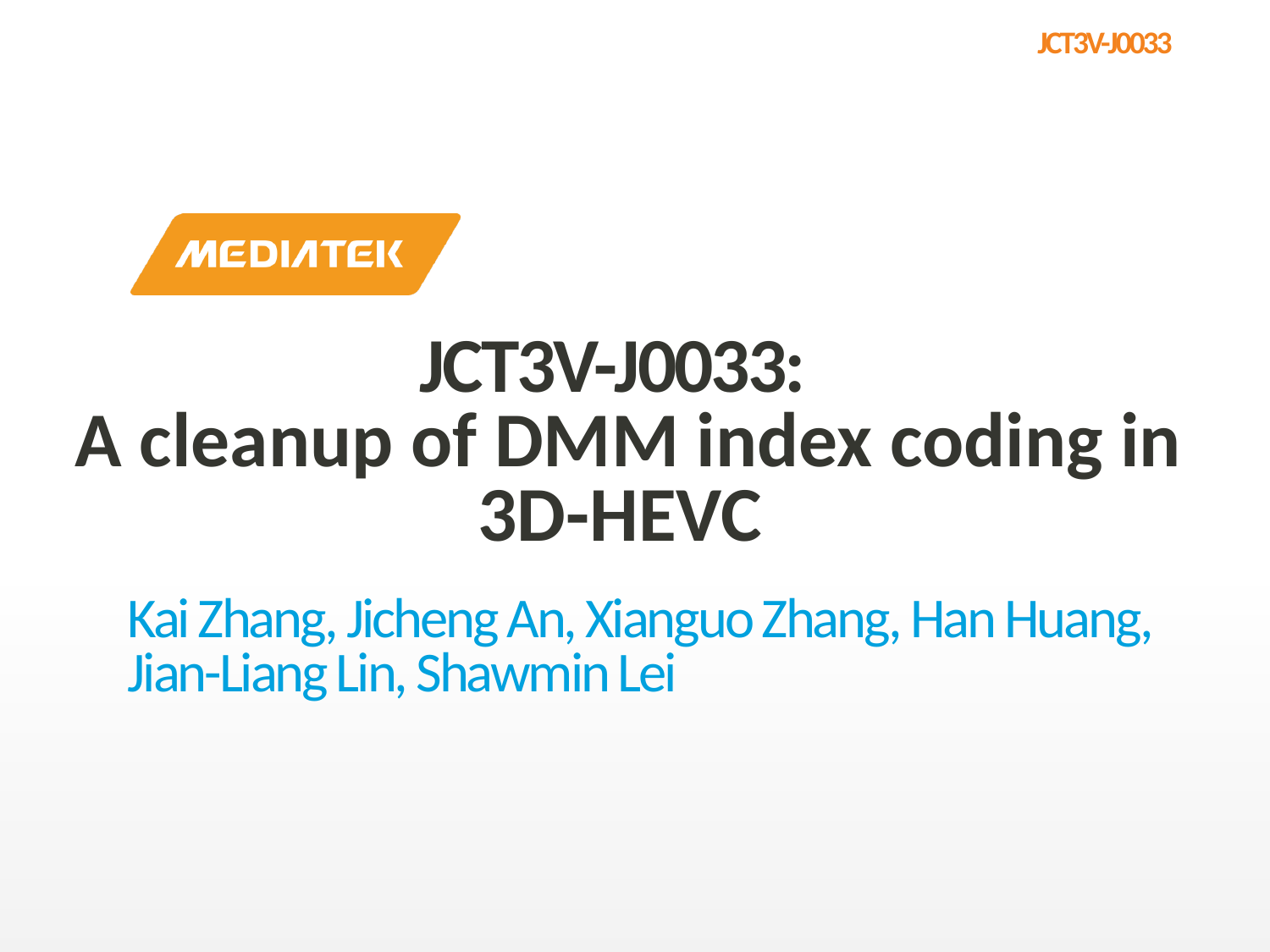

JCT3V-J0033:
 A cleanup of DMM index coding in 3D-HEVC
Kai Zhang, Jicheng An, Xianguo Zhang, Han Huang, Jian-Liang Lin, Shawmin Lei